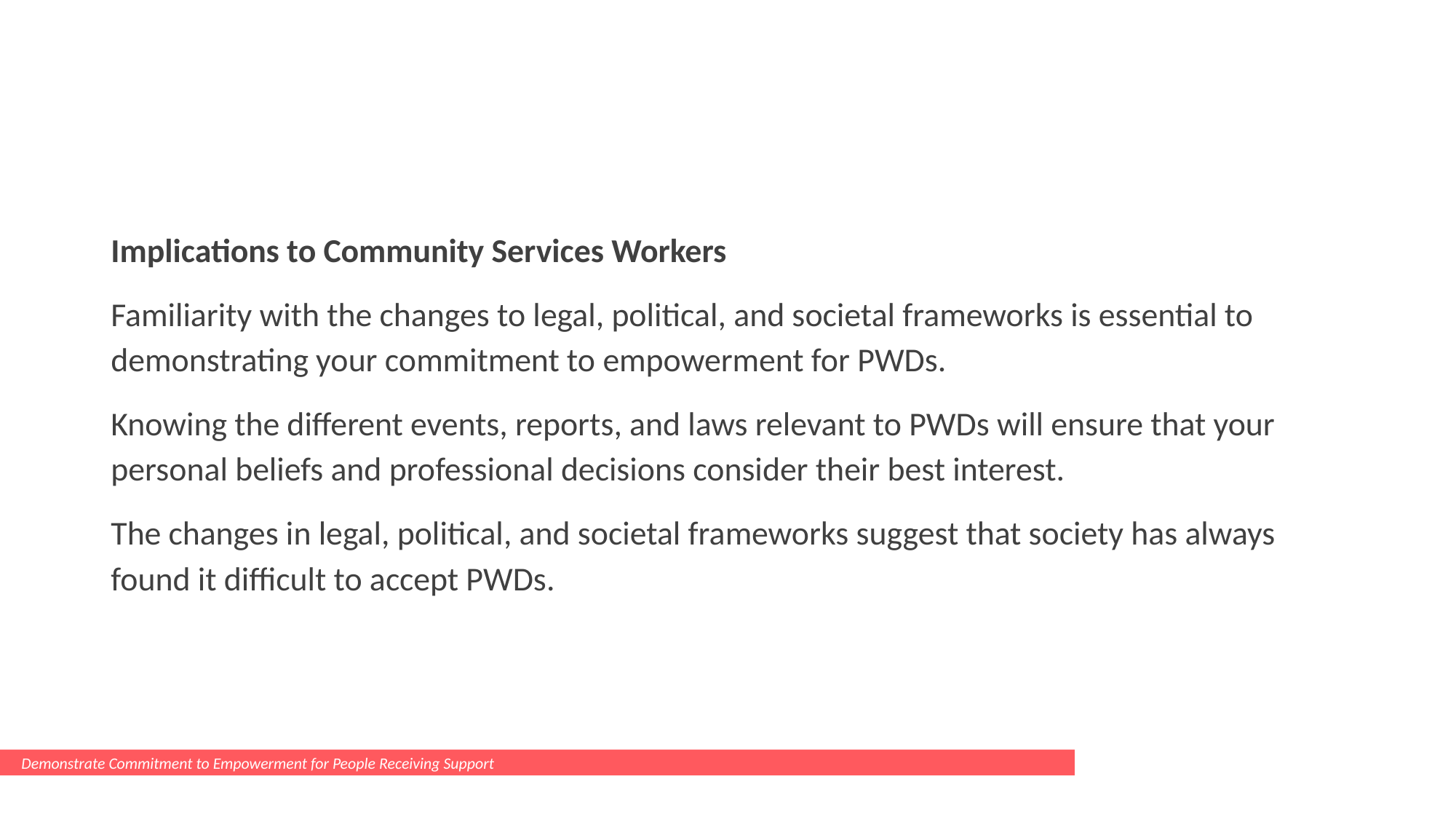

#
Implications to Community Services Workers
Familiarity with the changes to legal, political, and societal frameworks is essential to demonstrating your commitment to empowerment for PWDs.
Knowing the different events, reports, and laws relevant to PWDs will ensure that your personal beliefs and professional decisions consider their best interest.
The changes in legal, political, and societal frameworks suggest that society has always found it difficult to accept PWDs.
Demonstrate Commitment to Empowerment for People Receiving Support